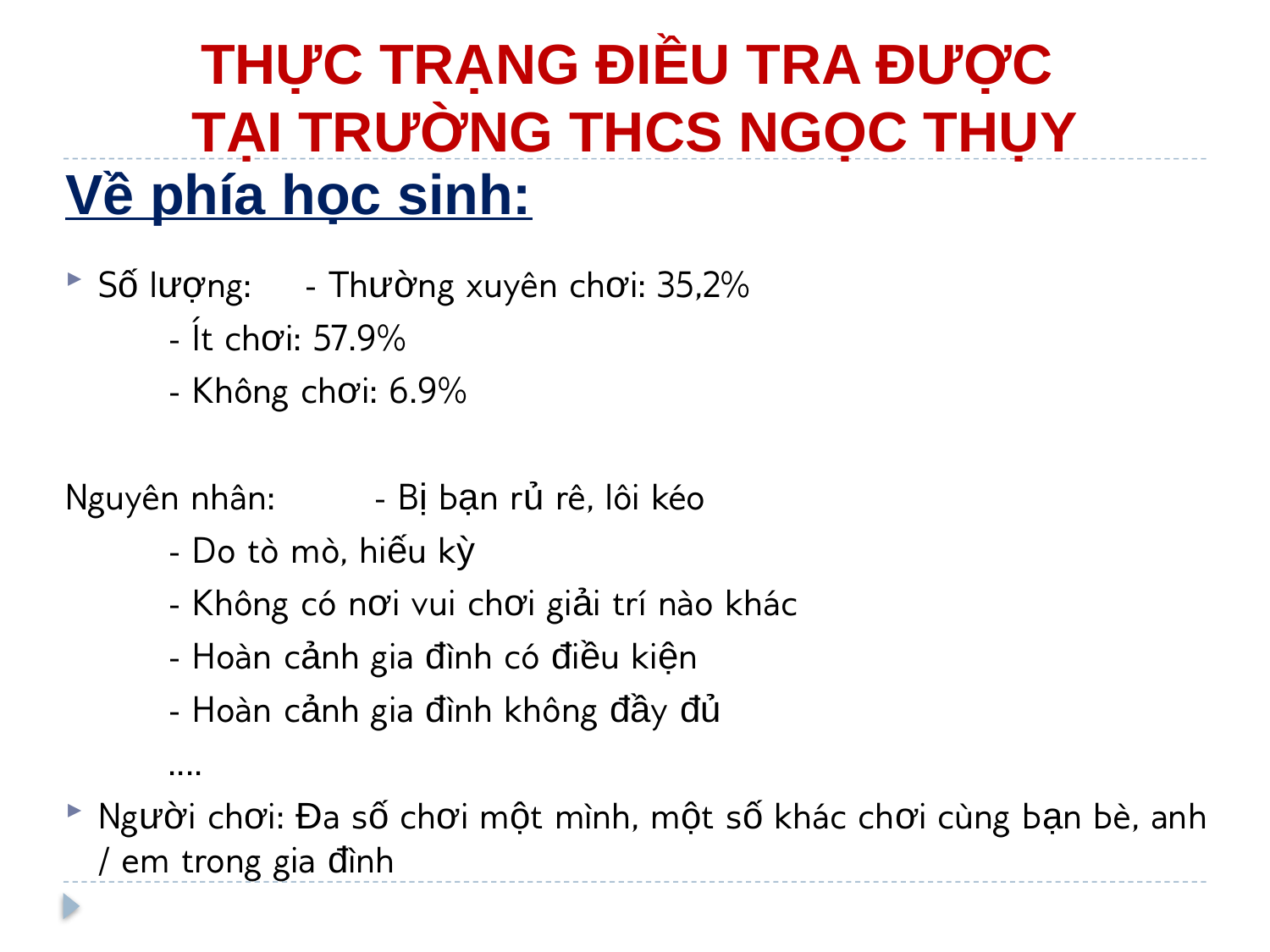

# THỰC TRẠNG ĐIỀU TRA ĐƯỢC TẠI TRƯỜNG THCS NGỌC THỤY
Về phía học sinh:
Số lượng:		- Thường xuyên chơi: 35,2%
			- Ít chơi: 57.9%
			- Không chơi: 6.9%

Nguyên nhân:	- Bị bạn rủ rê, lôi kéo
			- Do tò mò, hiếu kỳ
			- Không có nơi vui chơi giải trí nào khác
			- Hoàn cảnh gia đình có điều kiện
			- Hoàn cảnh gia đình không đầy đủ
			....
Người chơi: Đa số chơi một mình, một số khác chơi cùng bạn bè, anh / em trong gia đình